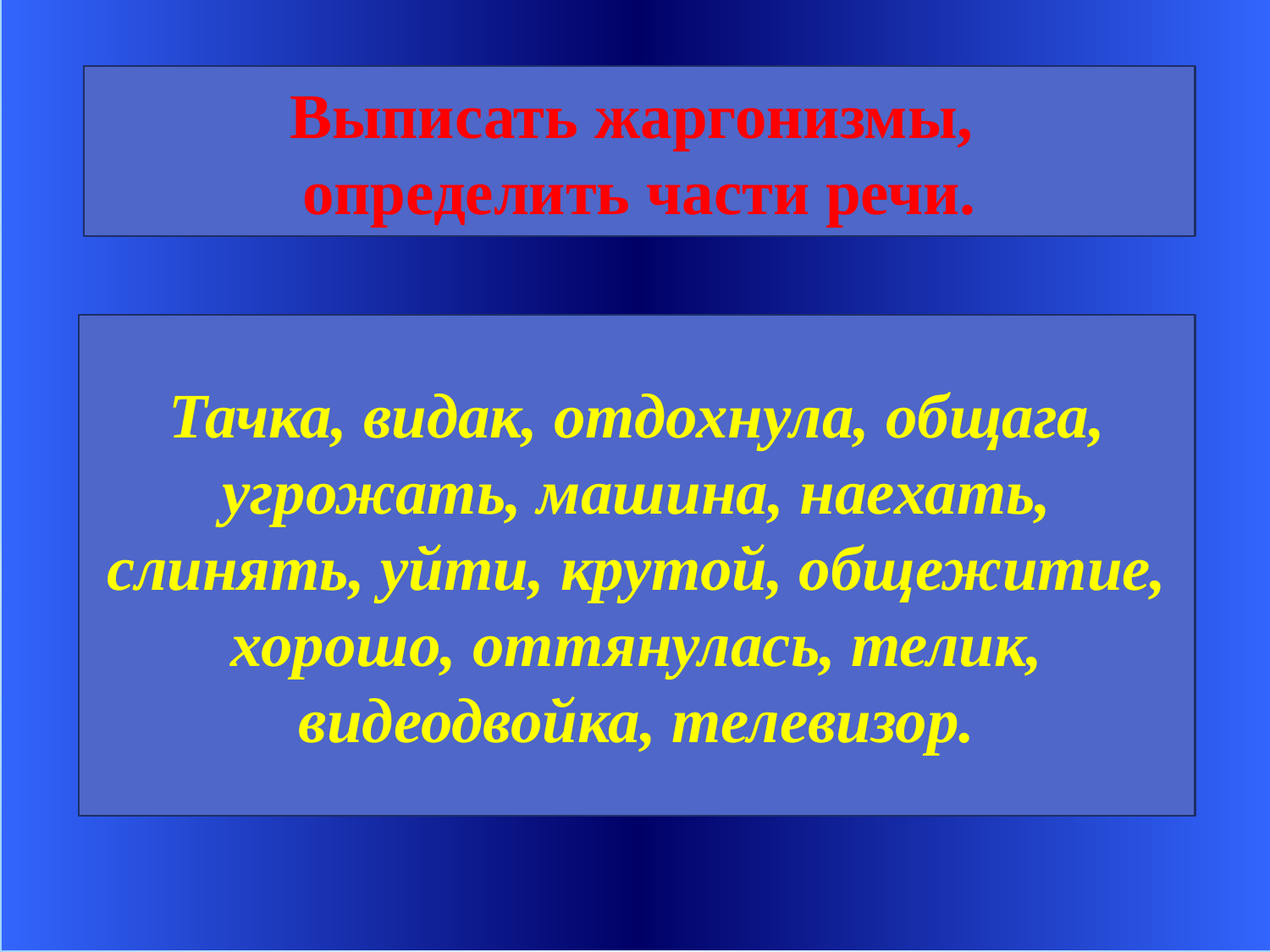

Выписать жаргонизмы,
определить части речи.
Тачка, видак, отдохнула, общага, угрожать, машина, наехать, слинять, уйти, крутой, общежитие, хорошо, оттянулась, телик, видеодвойка, телевизор.